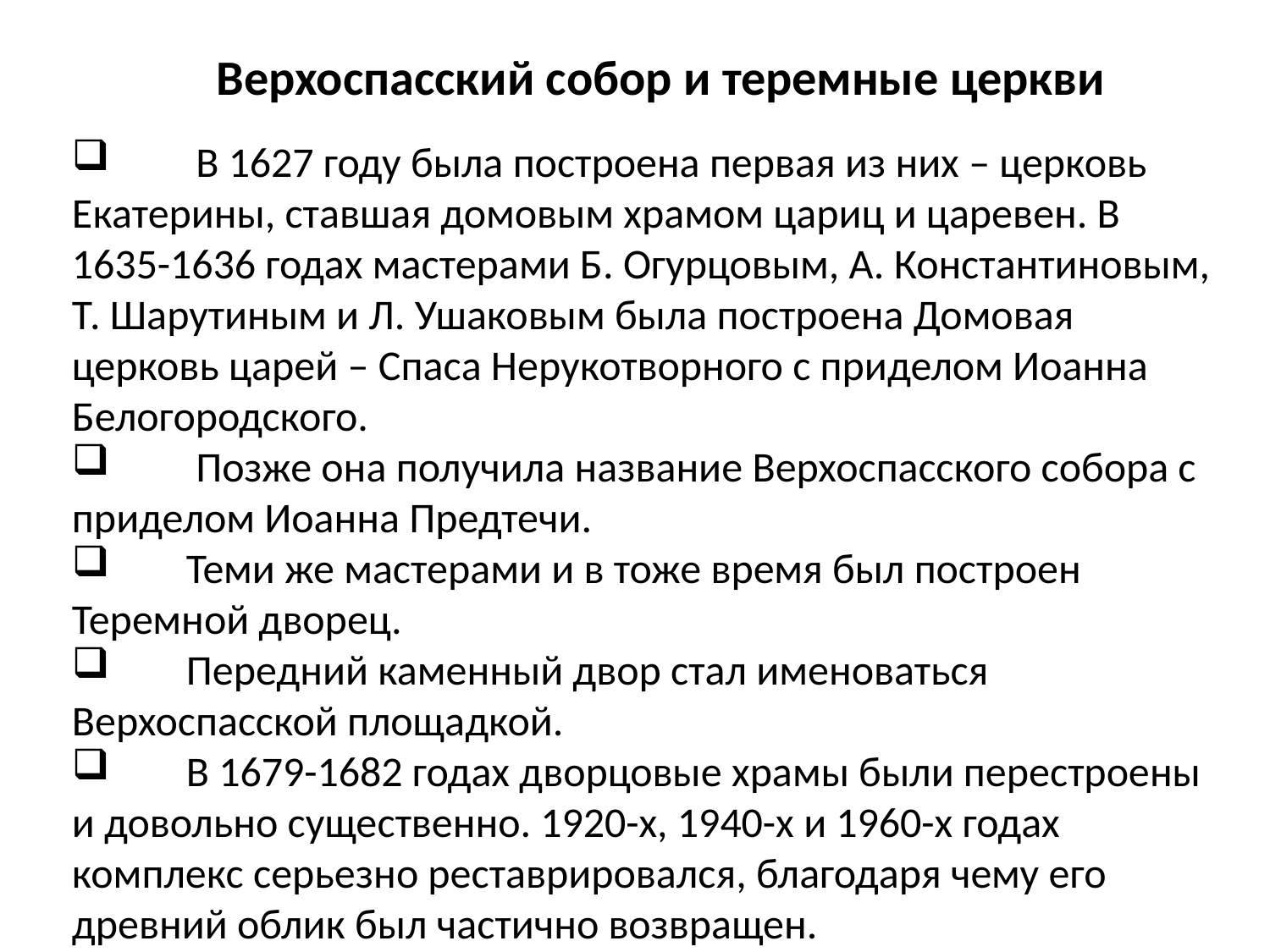

Верхоспасский собор и теремные церкви
         В 1627 году была построена первая из них – церковь Екатерины, ставшая домовым храмом цариц и царевен. В 1635-1636 годах мастерами Б. Огурцовым, А. Константиновым, Т. Шарутиным и Л. Ушаковым была построена Домовая церковь царей – Спаса Нерукотворного с приделом Иоанна Белогородского.
         Позже она получила название Верхоспасского собора с приделом Иоанна Предтечи.
        Теми же мастерами и в тоже время был построен Теремной дворец.
        Передний каменный двор стал именоваться Верхоспасской площадкой.
        В 1679-1682 годах дворцовые храмы были перестроены и довольно существенно. 1920-х, 1940-х и 1960-х годах комплекс серьезно реставрировался, благодаря чему его древний облик был частично возвращен.